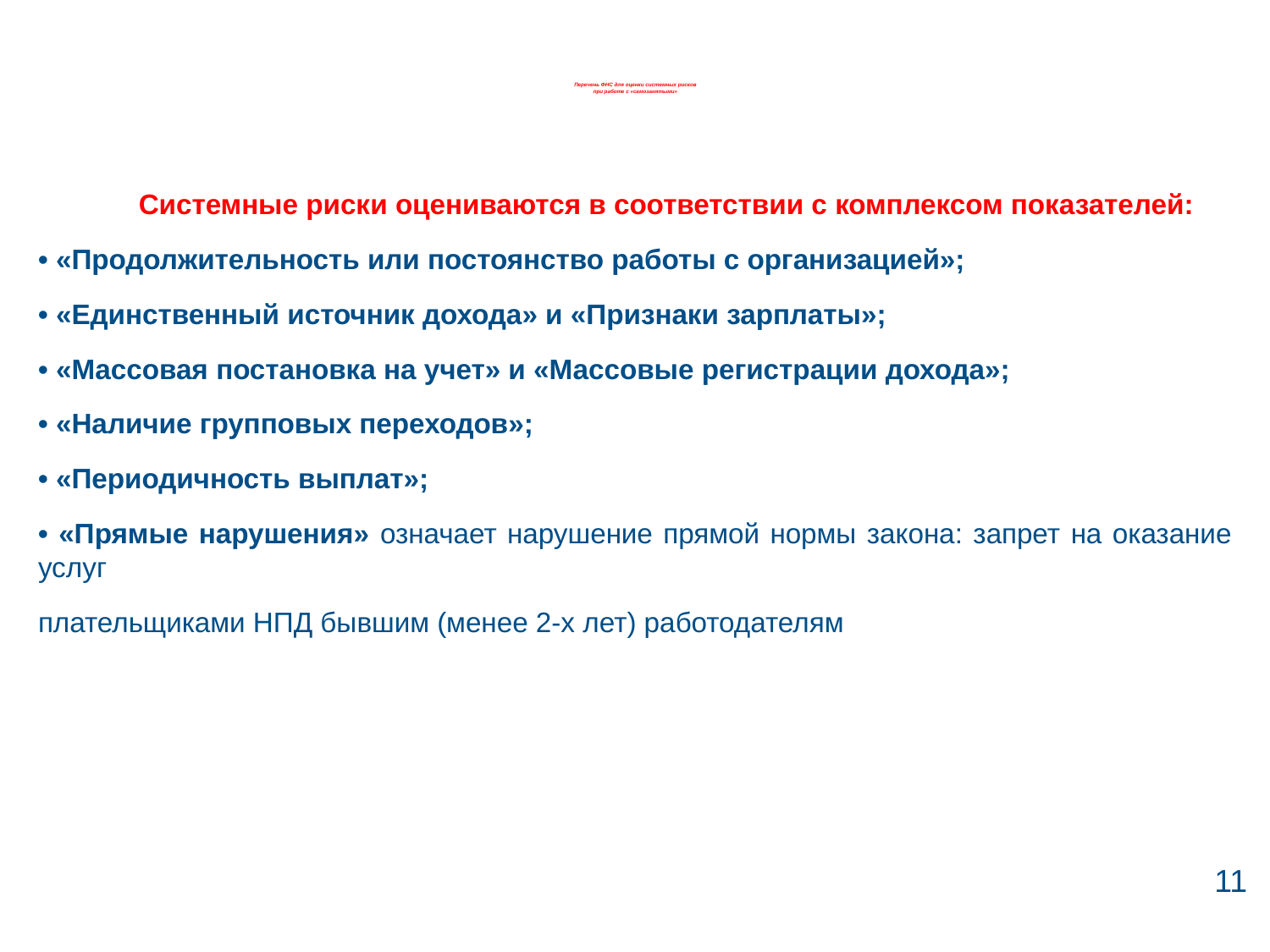

# Перечень ФНС для оценки системных рисков при работе с «самозанятыми»
Системные риски оцениваются в соответствии с комплексом показателей:
• «Продолжительность или постоянство работы с организацией»;
• «Единственный источник дохода» и «Признаки зарплаты»;
• «Массовая постановка на учет» и «Массовые регистрации дохода»;
• «Наличие групповых переходов»;
• «Периодичность выплат»;
• «Прямые нарушения» означает нарушение прямой нормы закона: запрет на оказание услуг
плательщиками НПД бывшим (менее 2-х лет) работодателям